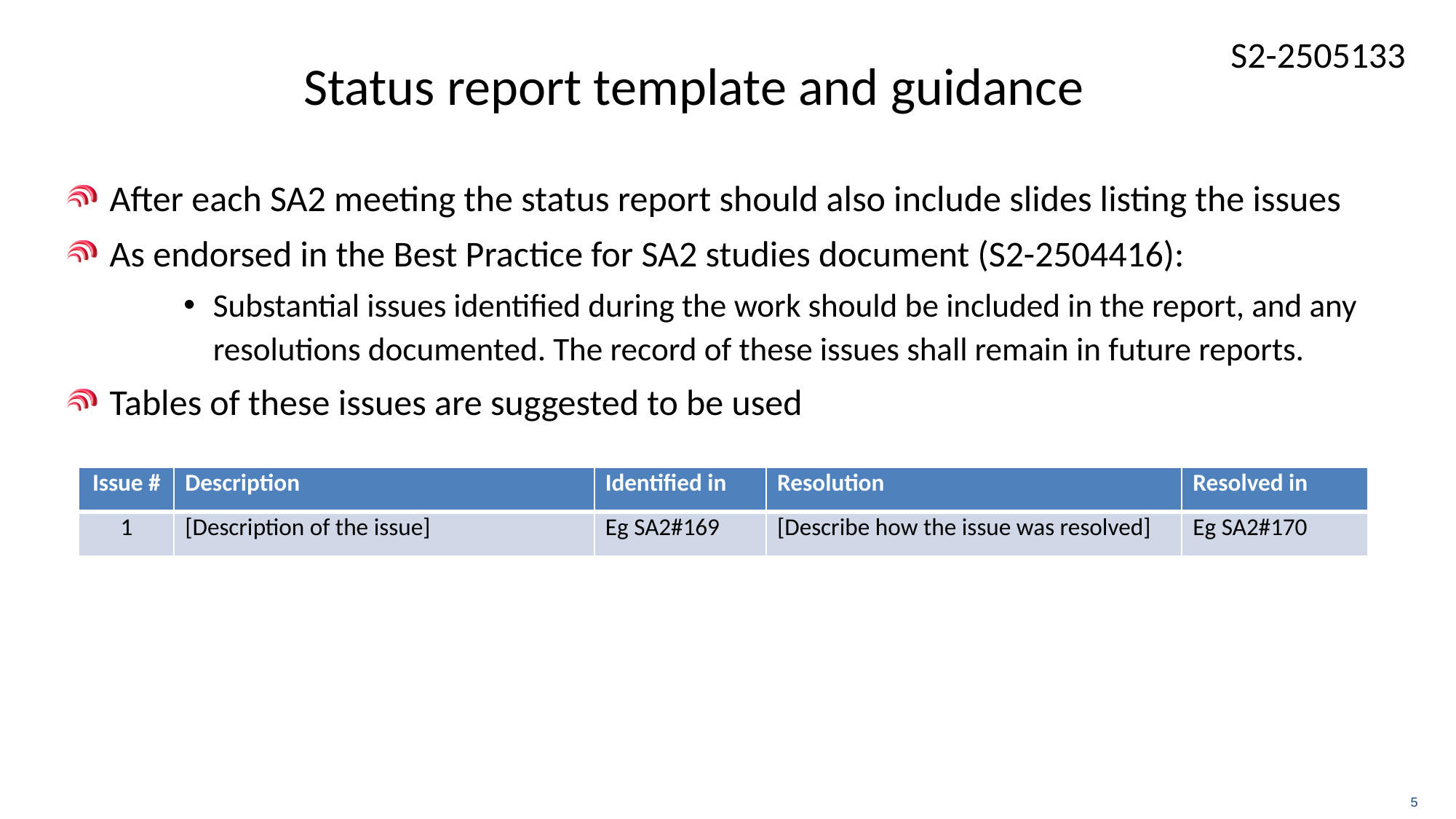

# Status report template and guidance
After each SA2 meeting the status report should also include slides listing the issues
As endorsed in the Best Practice for SA2 studies document (S2-2504416):
Substantial issues identified during the work should be included in the report, and any resolutions documented. The record of these issues shall remain in future reports.
Tables of these issues are suggested to be used

| Issue # | Description | Identified in | Resolution | Resolved in |
| --- | --- | --- | --- | --- |
| 1 | [Description of the issue] | Eg SA2#169 | [Describe how the issue was resolved] | Eg SA2#170 |